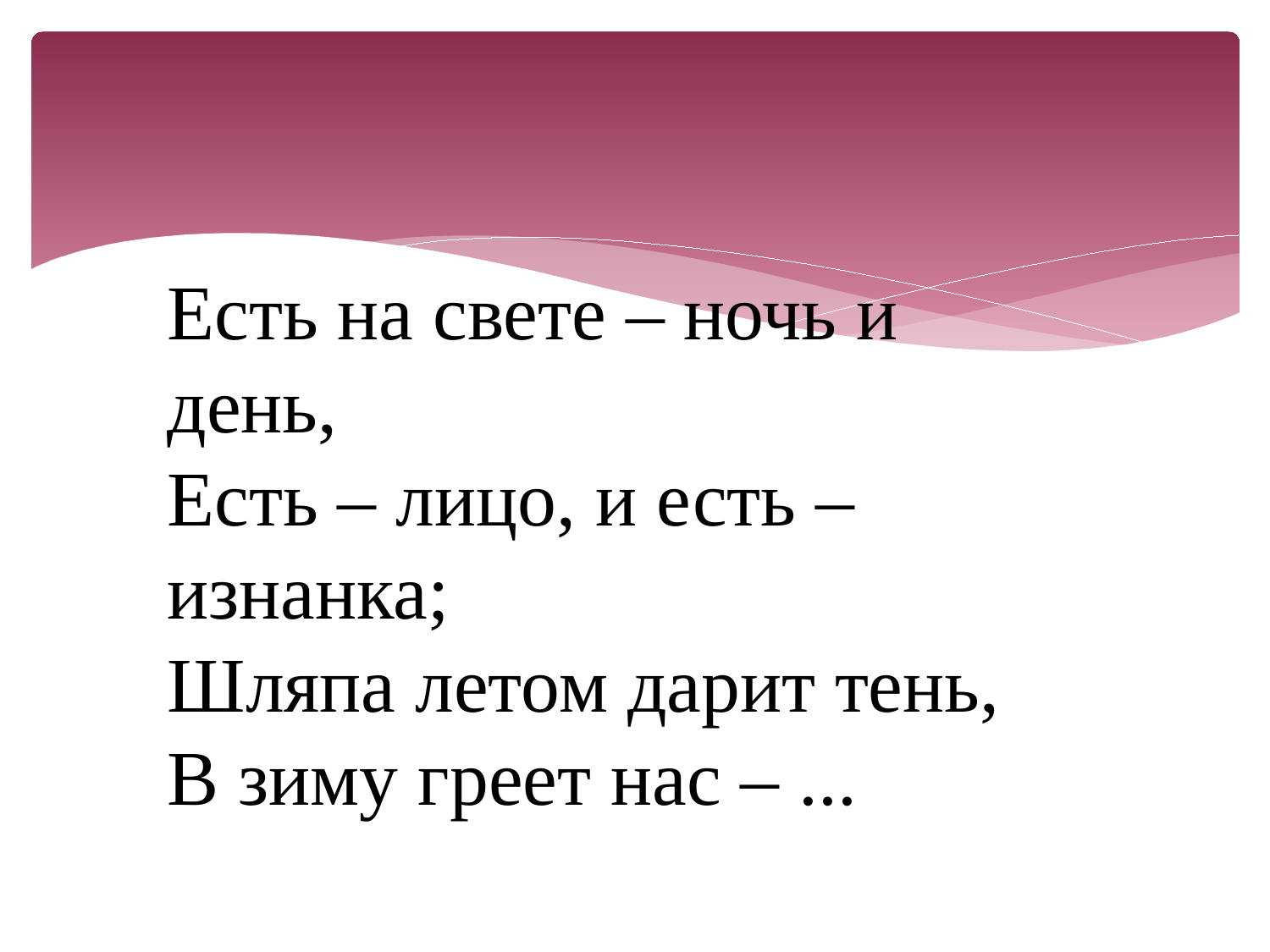

Есть на свете – ночь и день,
Есть – лицо, и есть – изнанка;
Шляпа летом дарит тень,
В зиму греет нас – ...